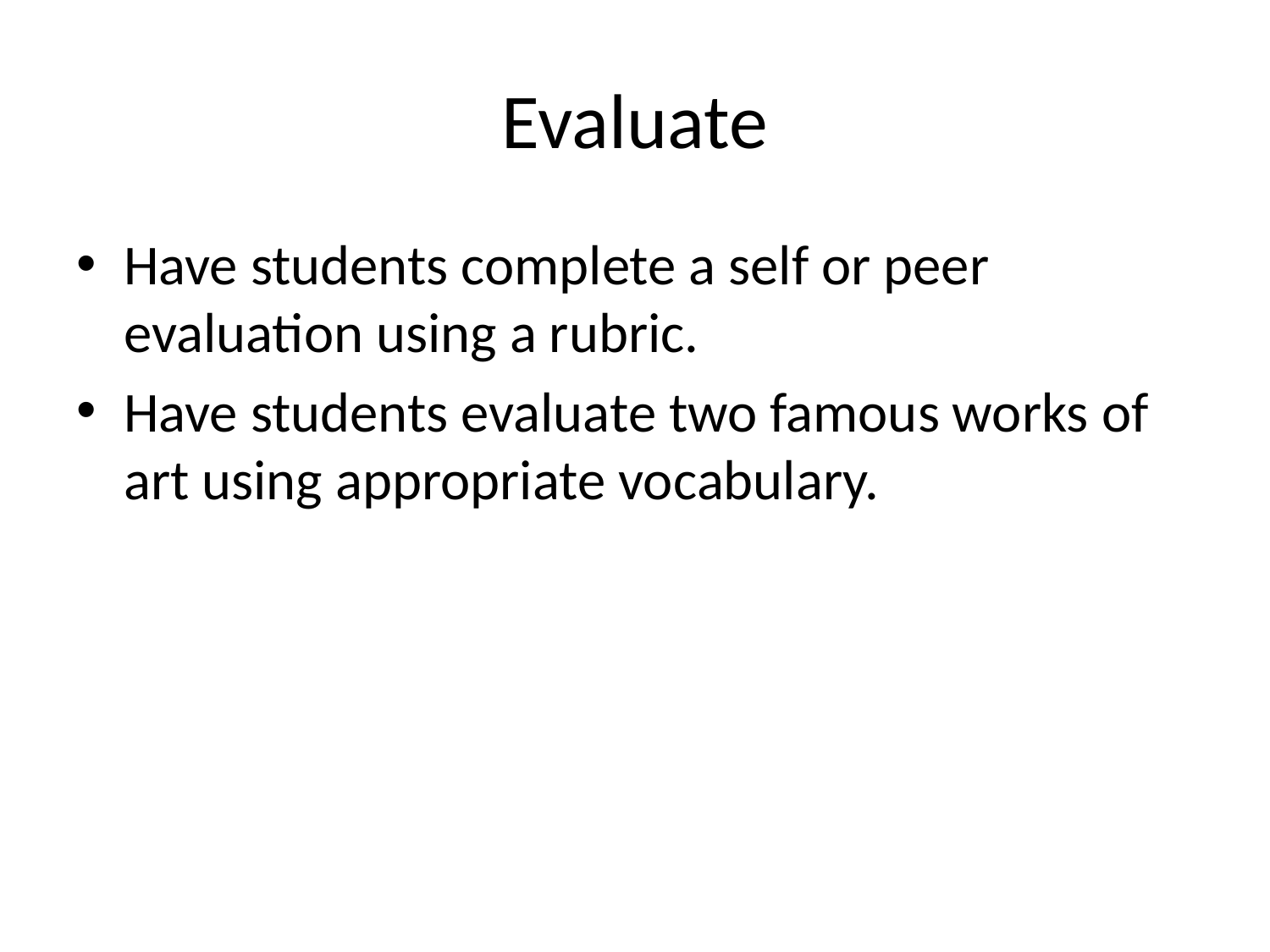

# Evaluate
Have students complete a self or peer evaluation using a rubric.
Have students evaluate two famous works of art using appropriate vocabulary.